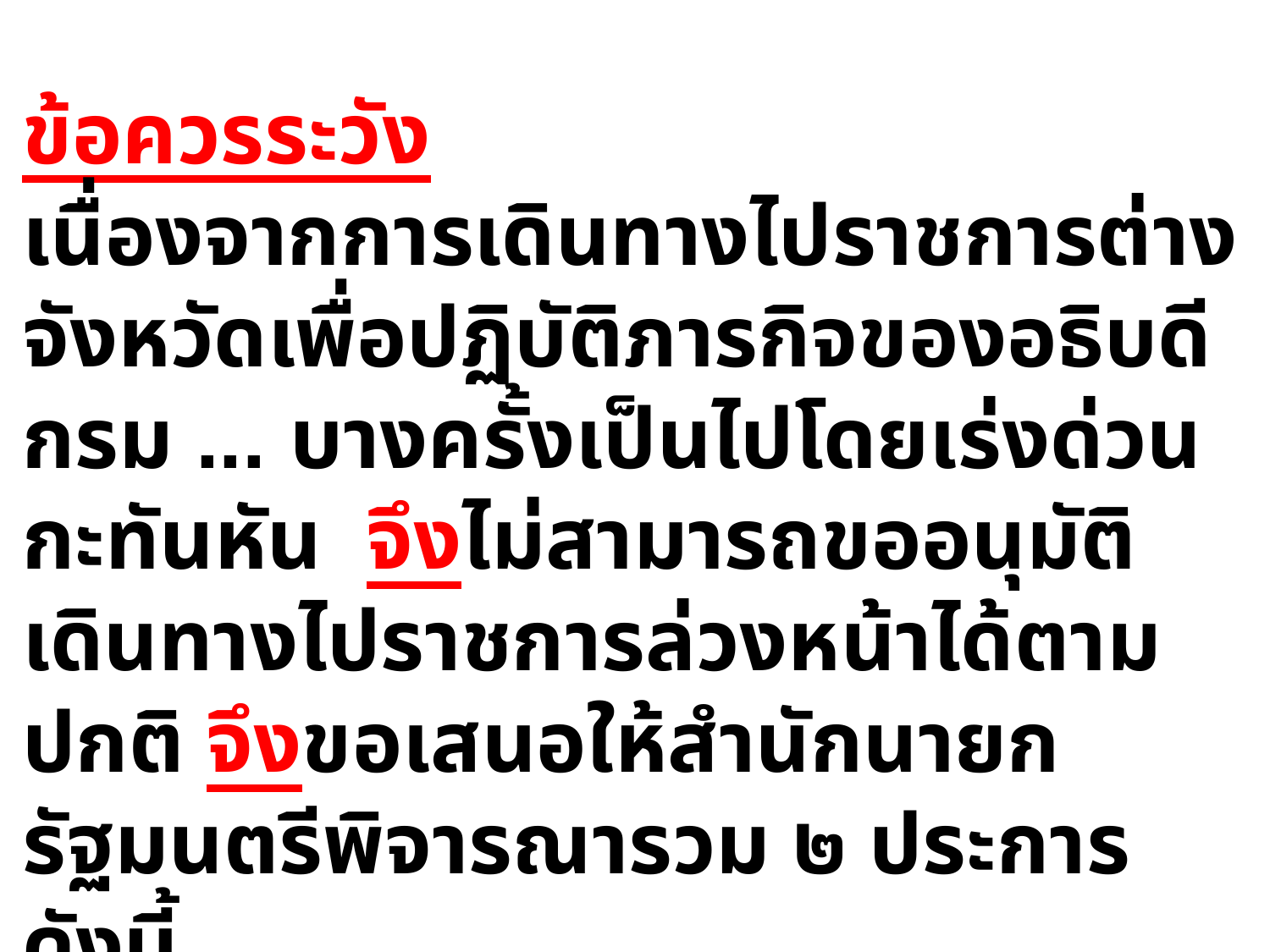

ข้อควรระวัง
เนื่องจากการเดินทางไปราชการต่างจังหวัดเพื่อปฏิบัติภารกิจของอธิบดีกรม ... บางครั้งเป็นไปโดยเร่งด่วนกะทันหัน  จึงไม่สามารถขออนุมัติเดินทางไปราชการล่วงหน้าได้ตามปกติ จึงขอเสนอให้สำนักนายกรัฐมนตรีพิจารณารวม ๒ ประการดังนี้
	  ๑. ...........................................................
	  ๒. ..........................................................